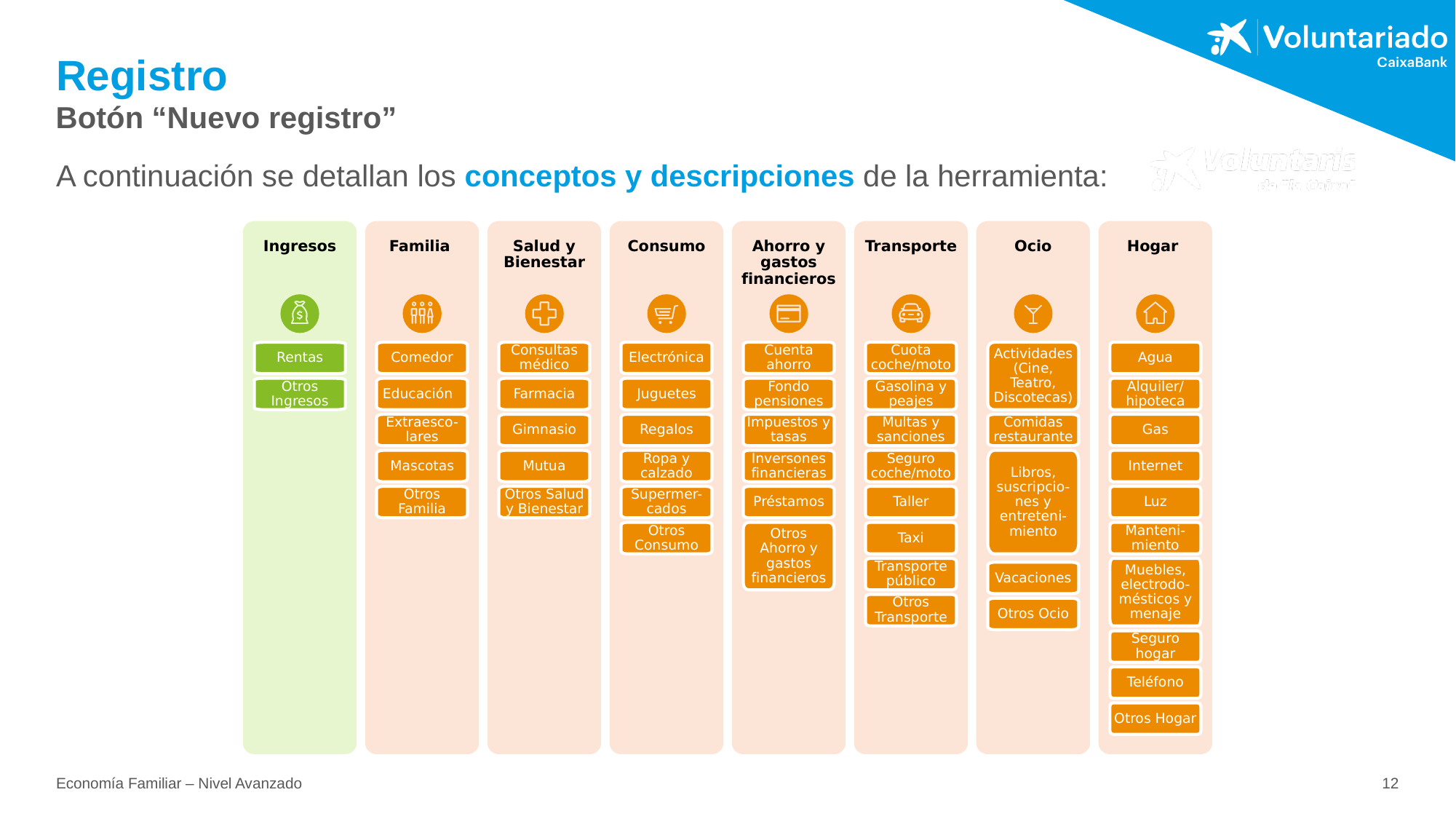

# Registro
Botón “Nuevo registro”
A continuación se detallan los conceptos y descripciones de la herramienta:

Ingresos
Familia
Salud y Bienestar
Consumo
Ahorro y gastos financieros
Transporte
Ocio
Hogar

Electrónica
Cuenta ahorro
Cuota coche/moto
Actividades (Cine, Teatro, Discotecas)
Comedor
Consultas médico
Agua
Rentas
Otros Ingresos
Educación
Farmacia
Juguetes
Fondo pensiones
Gasolina y peajes
Alquiler/ hipoteca
Extraesco-lares
Gimnasio
Regalos
Impuestos y tasas
Multas y sanciones
Comidas restaurante
Gas
Libros, suscripcio-nes y entreteni-miento
Mascotas
Mutua
Ropa y calzado
Inversones financieras
Seguro coche/moto
Internet
Otros Familia
Otros Salud y Bienestar
Supermer-cados
Préstamos
Taller
Luz
Otros Ahorro y gastos financieros
Otros Consumo
Taxi
Manteni-miento
Transporte público
Muebles, electrodo-mésticos y menaje
Vacaciones
Otros Transporte
Otros Ocio
Seguro hogar
Teléfono
Otros Hogar